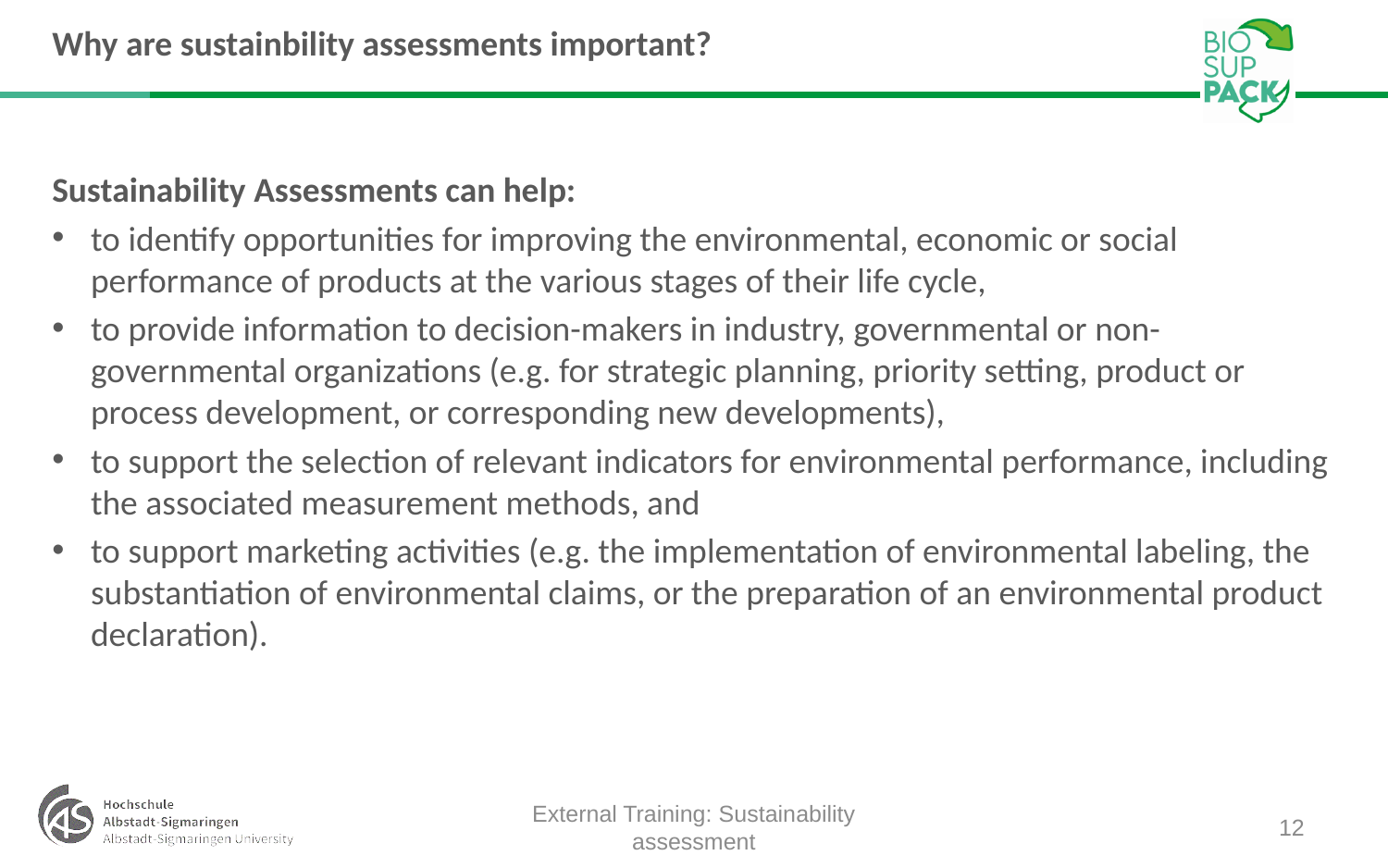

# Why are sustainbility assessments important?
Sustainability Assessments can help:
to identify opportunities for improving the environmental, economic or social performance of products at the various stages of their life cycle,
to provide information to decision-makers in industry, governmental or non-governmental organizations (e.g. for strategic planning, priority setting, product or process development, or corresponding new developments),
to support the selection of relevant indicators for environmental performance, including the associated measurement methods, and
to support marketing activities (e.g. the implementation of environmental labeling, the substantiation of environmental claims, or the preparation of an environmental product declaration).

External Training: Sustainability assessment
12